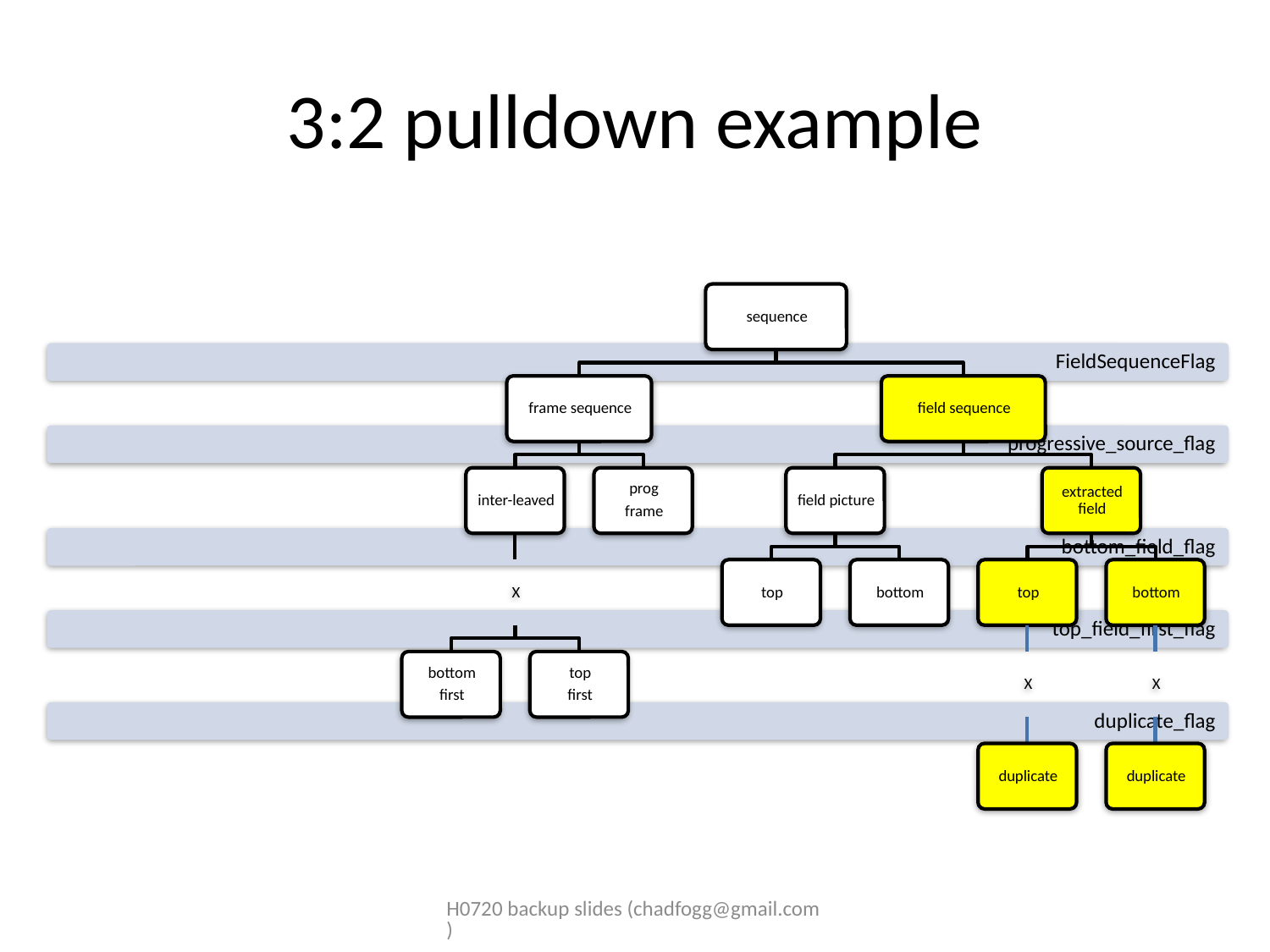

# 3:2 pulldown example
duplicate_flag
top_field_first_flag
bottom_field_flag
progressive_source_flag
FieldSequenceFlag
sequence
frame sequence
inter-leaved
X
bottom
first
top
first
prog
frame
field sequence
field picture
top
bottom
extracted field
top
X
duplicate
bottom
X
duplicate
H0720 backup slides (chadfogg@gmail.com)